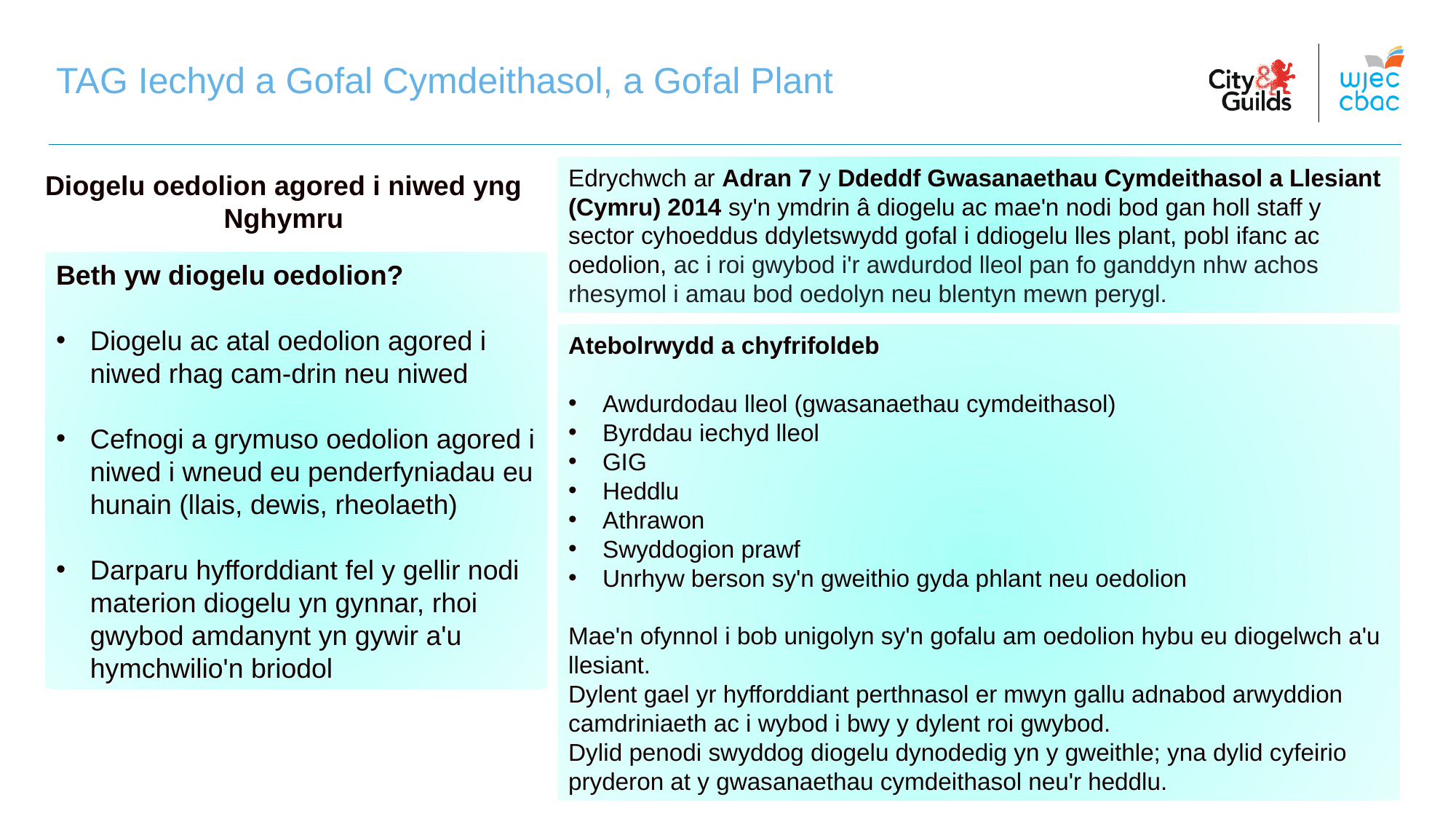

TAG Iechyd a Gofal Cymdeithasol, a Gofal Plant
Edrychwch ar Adran 7 y Ddeddf Gwasanaethau Cymdeithasol a Llesiant (Cymru) 2014 sy'n ymdrin â diogelu ac mae'n nodi bod gan holl staff y sector cyhoeddus ddyletswydd gofal i ddiogelu lles plant, pobl ifanc ac oedolion, ac i roi gwybod i'r awdurdod lleol pan fo ganddyn nhw achos rhesymol i amau bod oedolyn neu blentyn mewn perygl.
Diogelu oedolion agored i niwed yng Nghymru
Beth yw diogelu oedolion?

Diogelu ac atal oedolion agored i niwed rhag cam-drin neu niwed

Cefnogi a grymuso oedolion agored i niwed i wneud eu penderfyniadau eu hunain (llais, dewis, rheolaeth)

Darparu hyfforddiant fel y gellir nodi materion diogelu yn gynnar, rhoi gwybod amdanynt yn gywir a'u hymchwilio'n briodol
Atebolrwydd a chyfrifoldeb

Awdurdodau lleol (gwasanaethau cymdeithasol)
Byrddau iechyd lleol
GIG
Heddlu
Athrawon
Swyddogion prawf
Unrhyw berson sy'n gweithio gyda phlant neu oedolion

Mae'n ofynnol i bob unigolyn sy'n gofalu am oedolion hybu eu diogelwch a'u llesiant.
Dylent gael yr hyfforddiant perthnasol er mwyn gallu adnabod arwyddion camdriniaeth ac i wybod i bwy y dylent roi gwybod.
Dylid penodi swyddog diogelu dynodedig yn y gweithle; yna dylid cyfeirio pryderon at y gwasanaethau cymdeithasol neu'r heddlu.